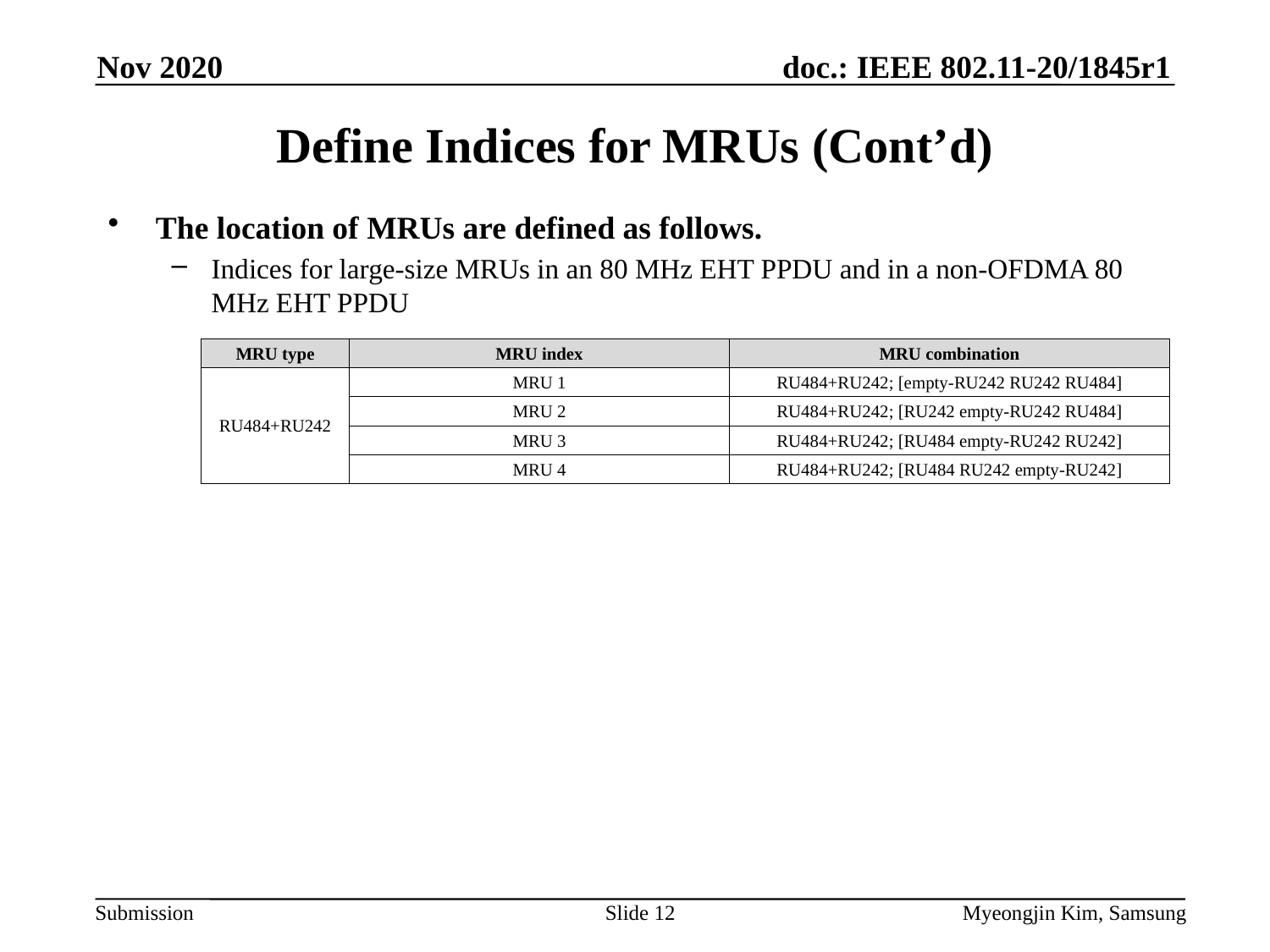

Nov 2020
# Define Indices for MRUs (Cont’d)
The location of MRUs are defined as follows.
Indices for large-size MRUs in an 80 MHz EHT PPDU and in a non-OFDMA 80 MHz EHT PPDU

| MRU type | MRU index | MRU combination |
| --- | --- | --- |
| RU484+RU242 | MRU 1 | RU484+RU242; [empty-RU242 RU242 RU484] |
|  | MRU 2 | RU484+RU242; [RU242 empty-RU242 RU484] |
|  | MRU 3 | RU484+RU242; [RU484 empty-RU242 RU242] |
|  | MRU 4 | RU484+RU242; [RU484 RU242 empty-RU242] |
Slide 12
Myeongjin Kim, Samsung